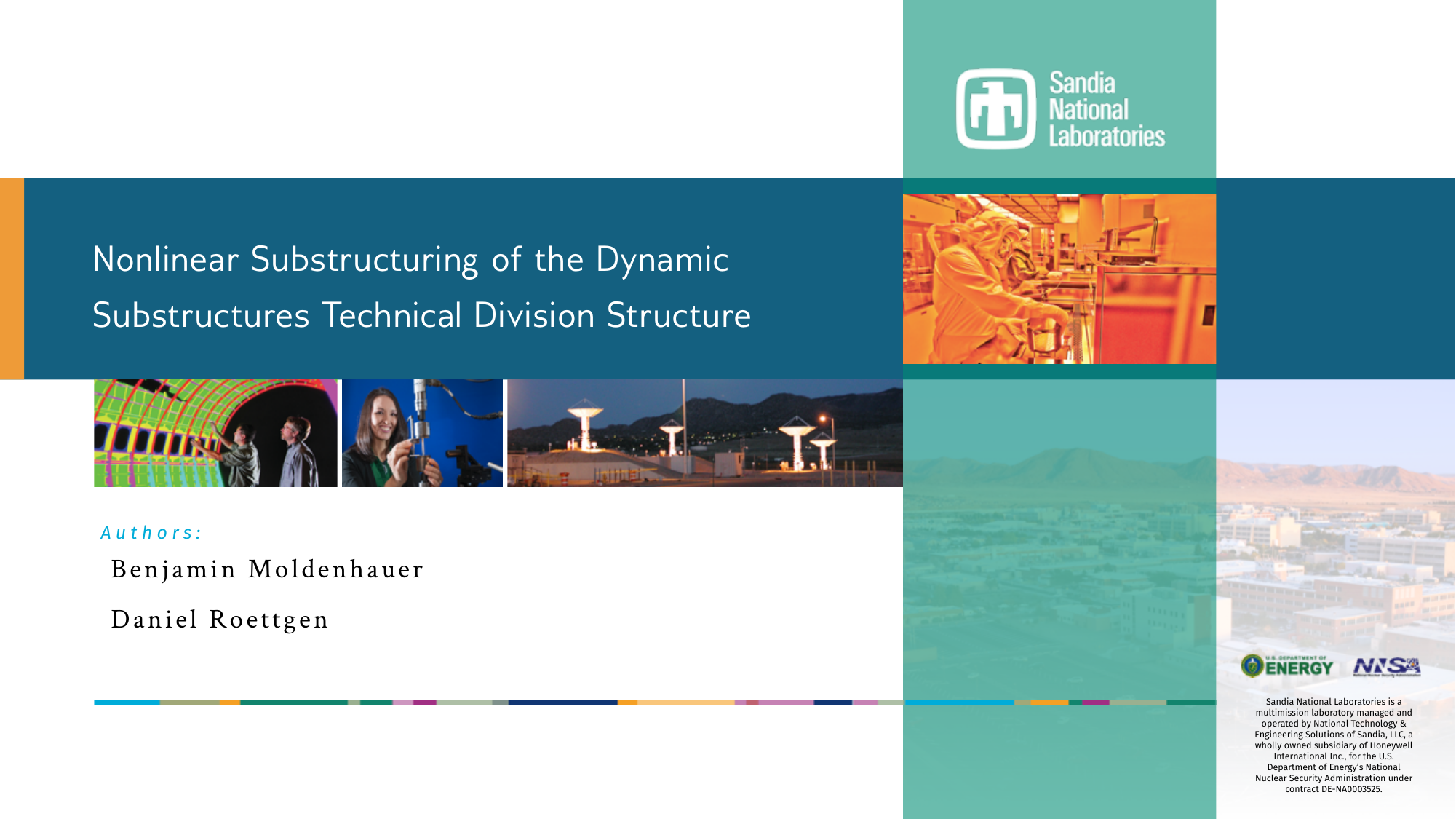

# Nonlinear Substructuring of the Dynamic Substructures Technical Division Structure
Benjamin Moldenhauer
Daniel Roettgen